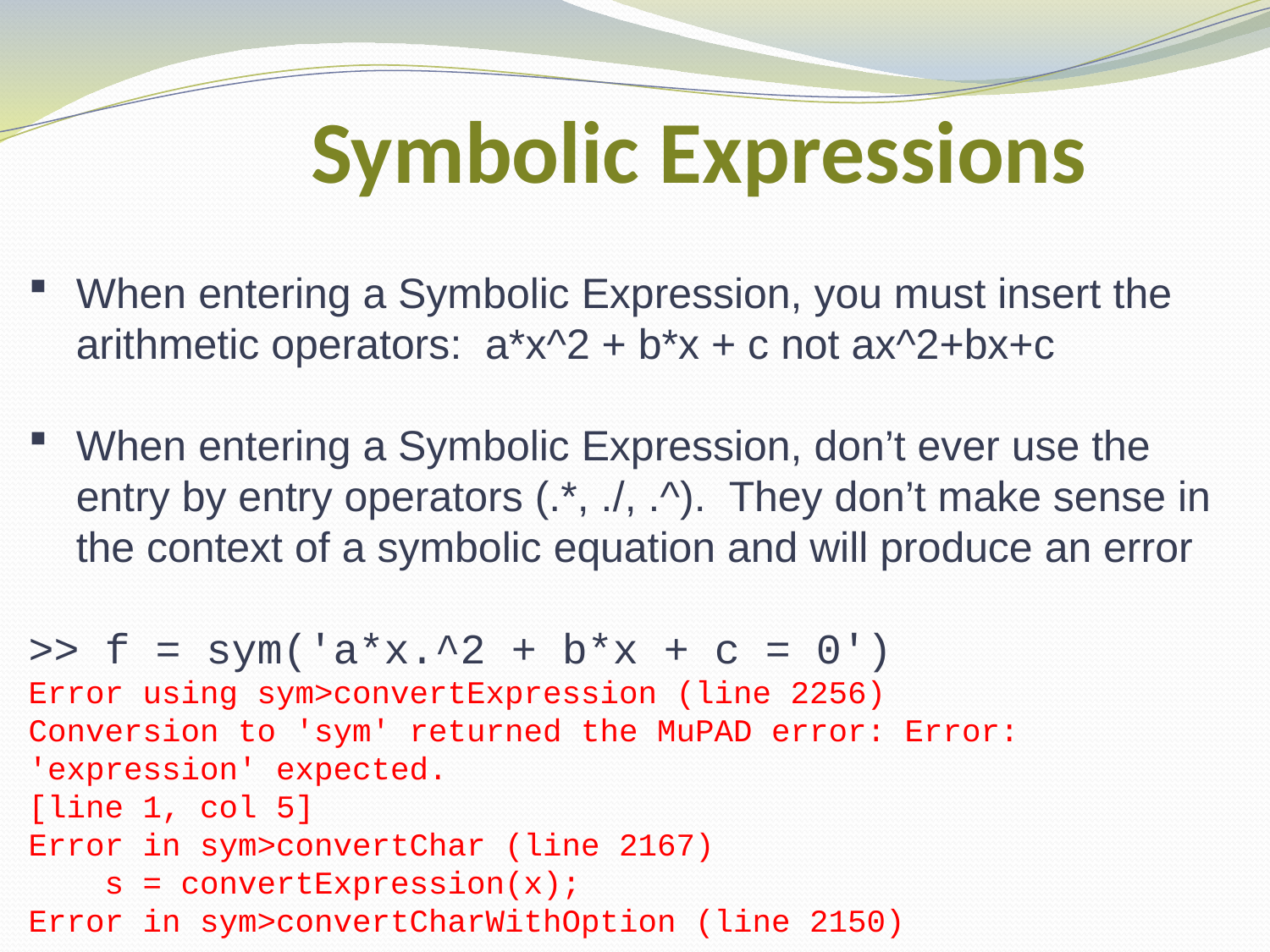

# Symbolic Expressions
When entering a Symbolic Expression, you must insert the arithmetic operators:  a*x^2 + b*x + c not ax^2+bx+c

When entering a Symbolic Expression, don’t ever use the entry by entry operators (.*, ./, .^).  They don’t make sense in the context of a symbolic equation and will produce an error

>> f = sym('a*x.^2 + b*x + c = 0')
Error using sym>convertExpression (line 2256)
Conversion to 'sym' returned the MuPAD error: Error: 'expression' expected.
[line 1, col 5]
Error in sym>convertChar (line 2167)
    s = convertExpression(x);
Error in sym>convertCharWithOption (line 2150)